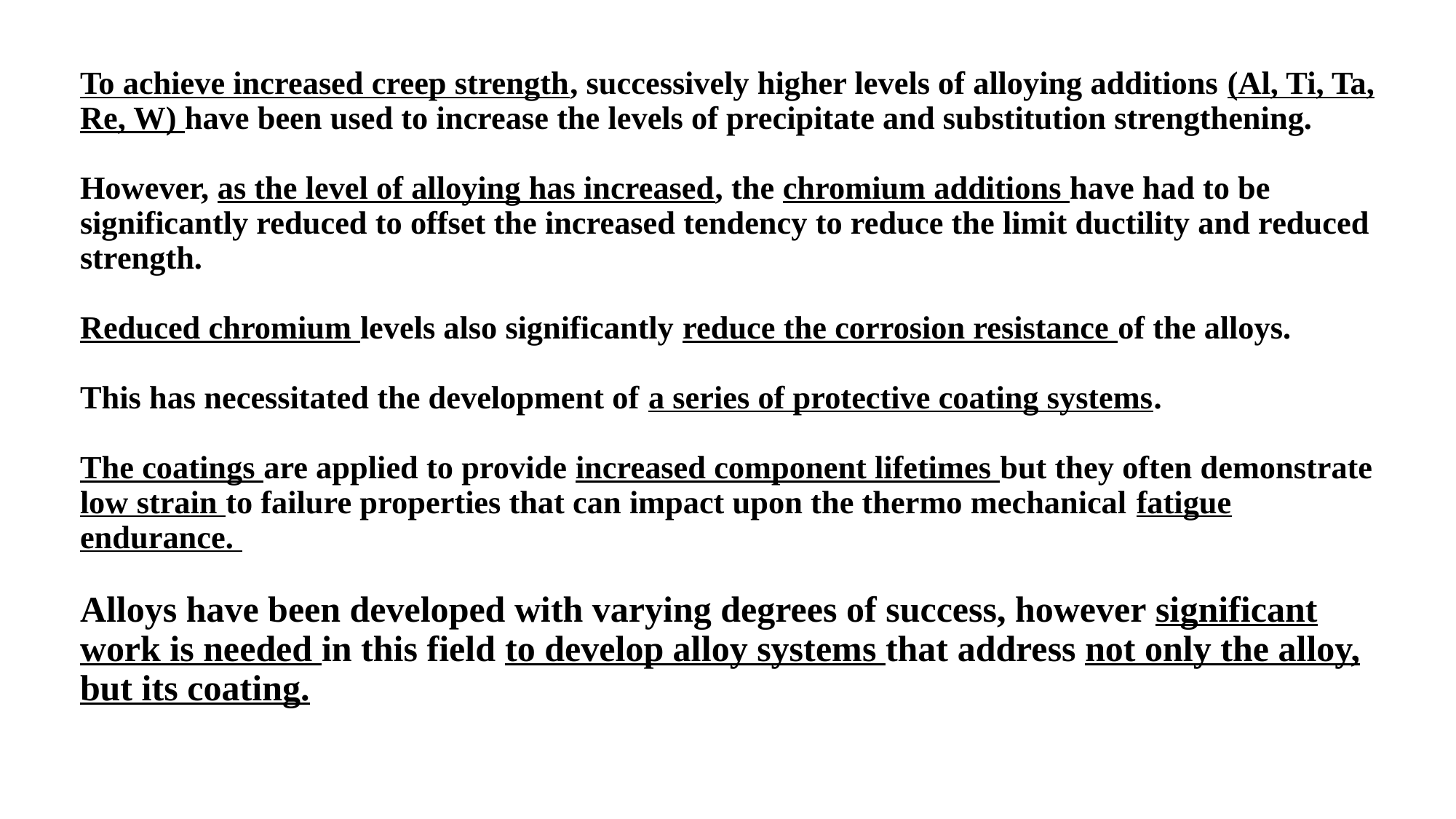

# To achieve increased creep strength, successively higher levels of alloying additions (Al, Ti, Ta, Re, W) have been used to increase the levels of precipitate and substitution strengthening. However, as the level of alloying has increased, the chromium additions have had to be significantly reduced to offset the increased tendency to reduce the limit ductility and reduced strength. Reduced chromium levels also significantly reduce the corrosion resistance of the alloys. This has necessitated the development of a series of protective coating systems. The coatings are applied to provide increased component lifetimes but they often demonstrate low strain to failure properties that can impact upon the thermo mechanical fatigue endurance. Alloys have been developed with varying degrees of success, however significant work is needed in this field to develop alloy systems that address not only the alloy, but its coating.